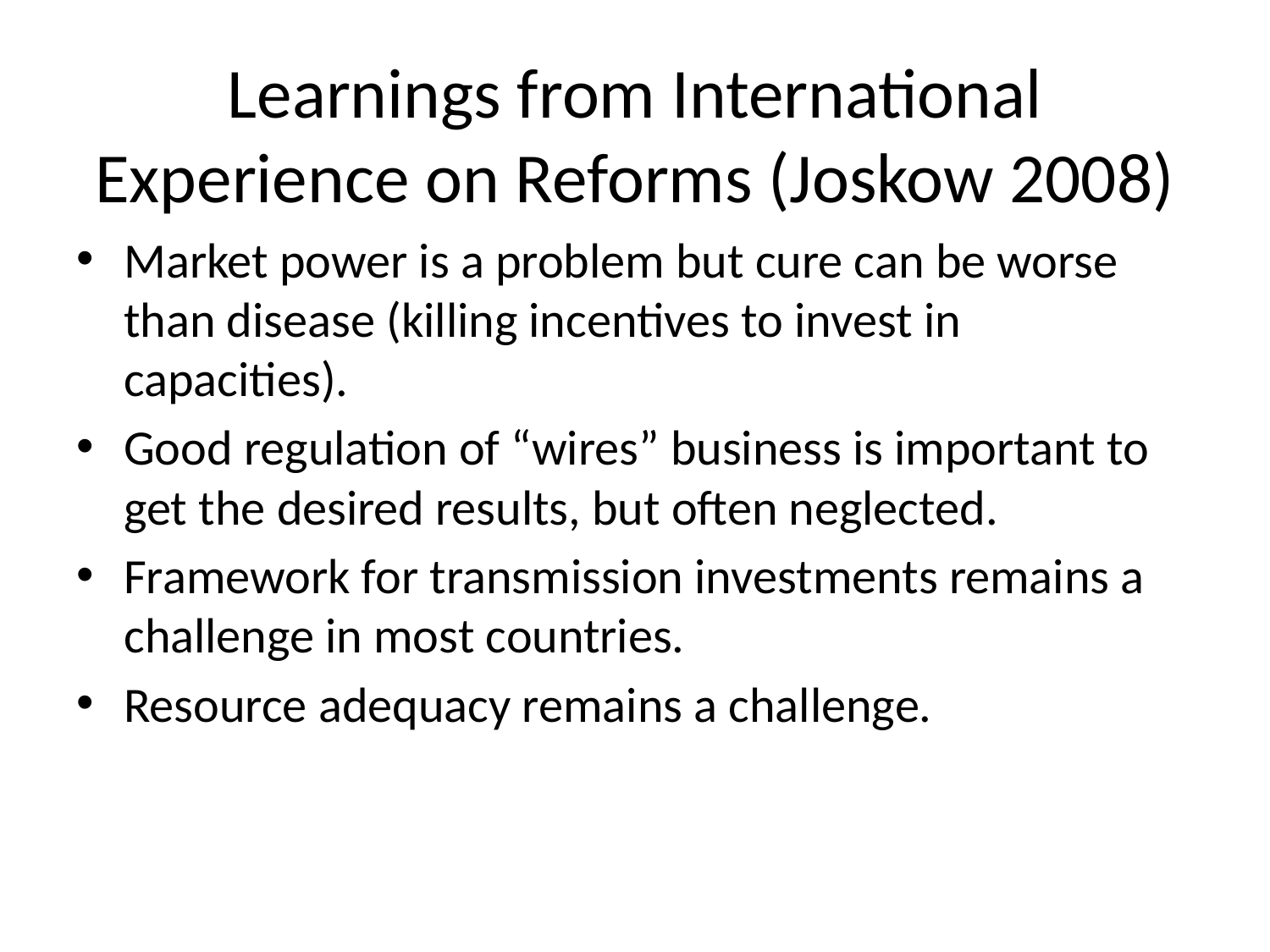

# Learnings from International Experience on Reforms (Joskow 2008)
Market power is a problem but cure can be worse than disease (killing incentives to invest in capacities).
Good regulation of “wires” business is important to get the desired results, but often neglected.
Framework for transmission investments remains a challenge in most countries.
Resource adequacy remains a challenge.